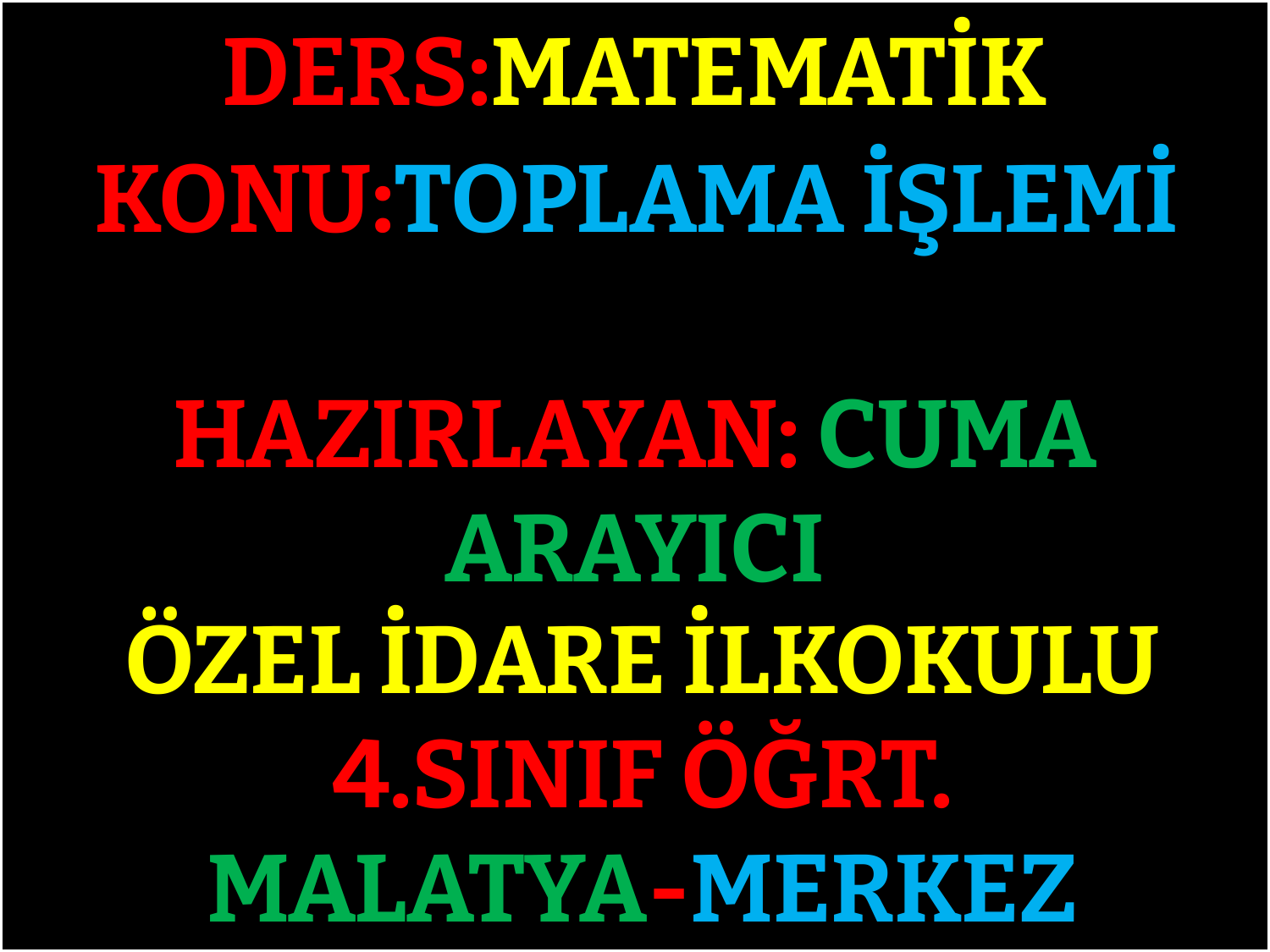

DERS:MATEMATİK
KONU:TOPLAMA İŞLEMİ
#
HAZIRLAYAN: CUMA ARAYICI
ÖZEL İDARE İLKOKULU
4.SINIF ÖĞRT.
MALATYA-MERKEZ